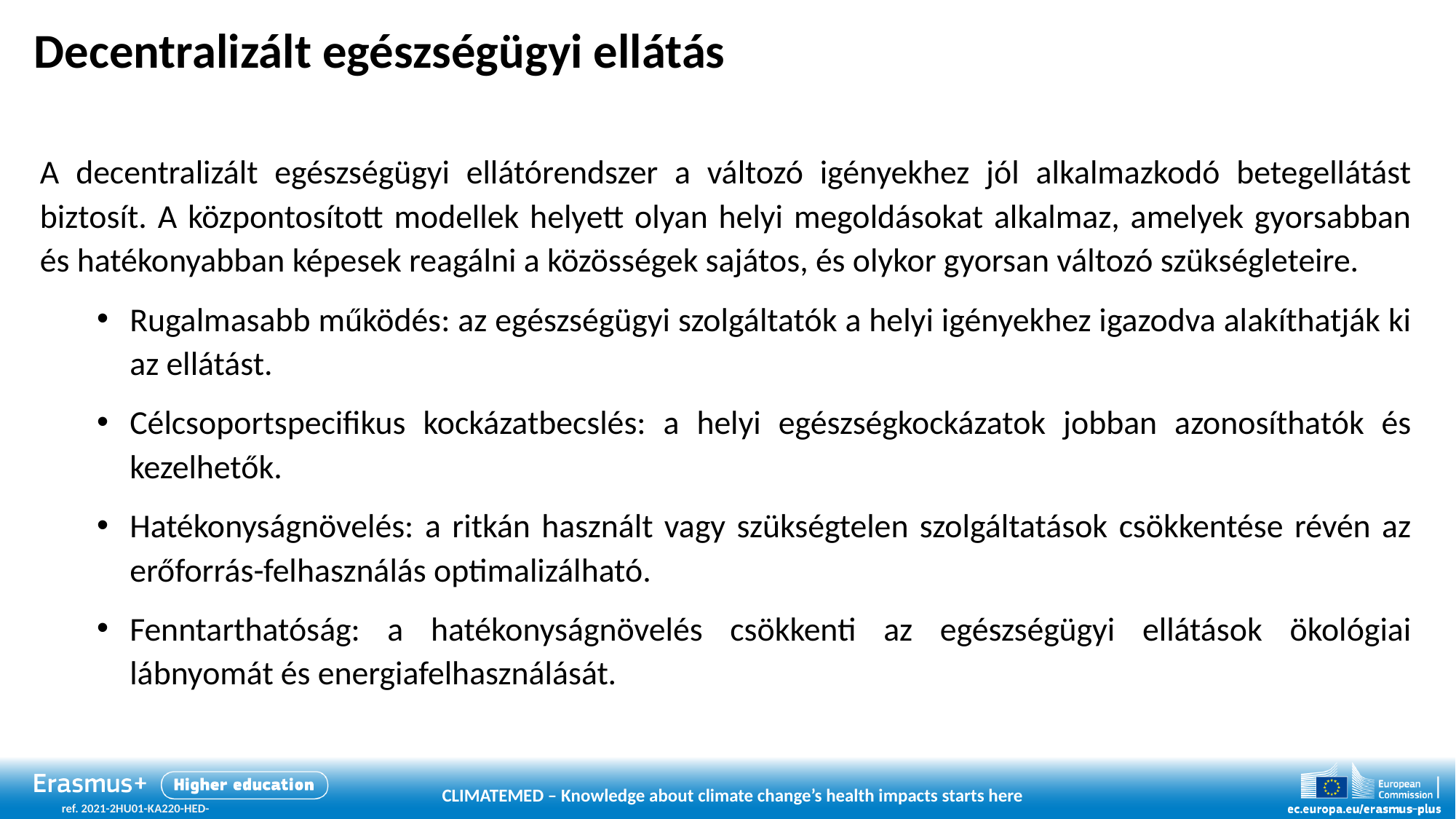

# Decentralizált egészségügyi ellátás
A decentralizált egészségügyi ellátórendszer a változó igényekhez jól alkalmazkodó betegellátást biztosít. A központosított modellek helyett olyan helyi megoldásokat alkalmaz, amelyek gyorsabban és hatékonyabban képesek reagálni a közösségek sajátos, és olykor gyorsan változó szükségleteire.
Rugalmasabb működés: az egészségügyi szolgáltatók a helyi igényekhez igazodva alakíthatják ki az ellátást.
Célcsoportspecifikus kockázatbecslés: a helyi egészségkockázatok jobban azonosíthatók és kezelhetők.
Hatékonyságnövelés: a ritkán használt vagy szükségtelen szolgáltatások csökkentése révén az erőforrás-felhasználás optimalizálható.
Fenntarthatóság: a hatékonyságnövelés csökkenti az egészségügyi ellátások ökológiai lábnyomát és energiafelhasználását.